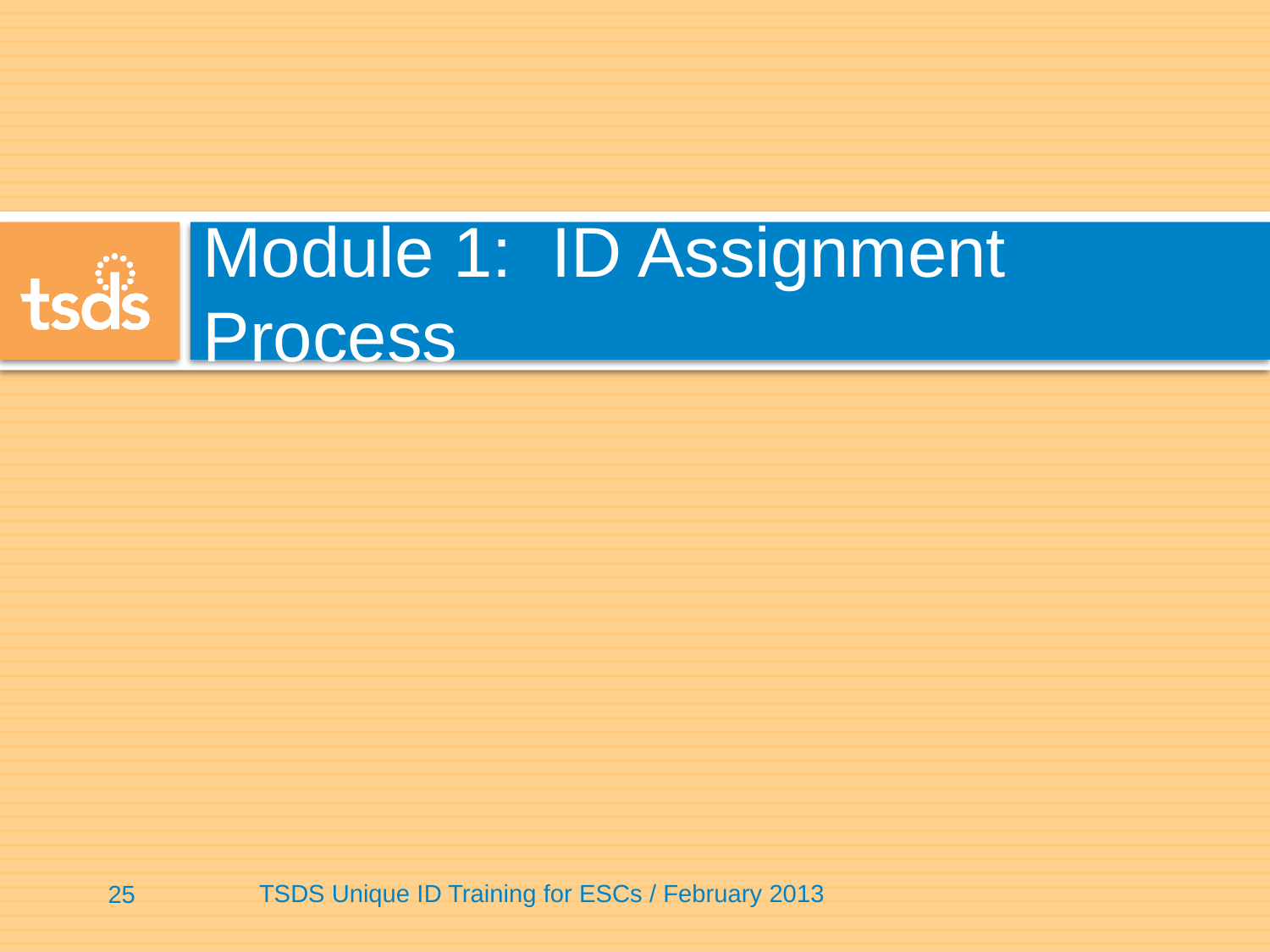

# Module 1:  ID Assignment Process
TSDS Unique ID Training for ESCs / February 2013
25